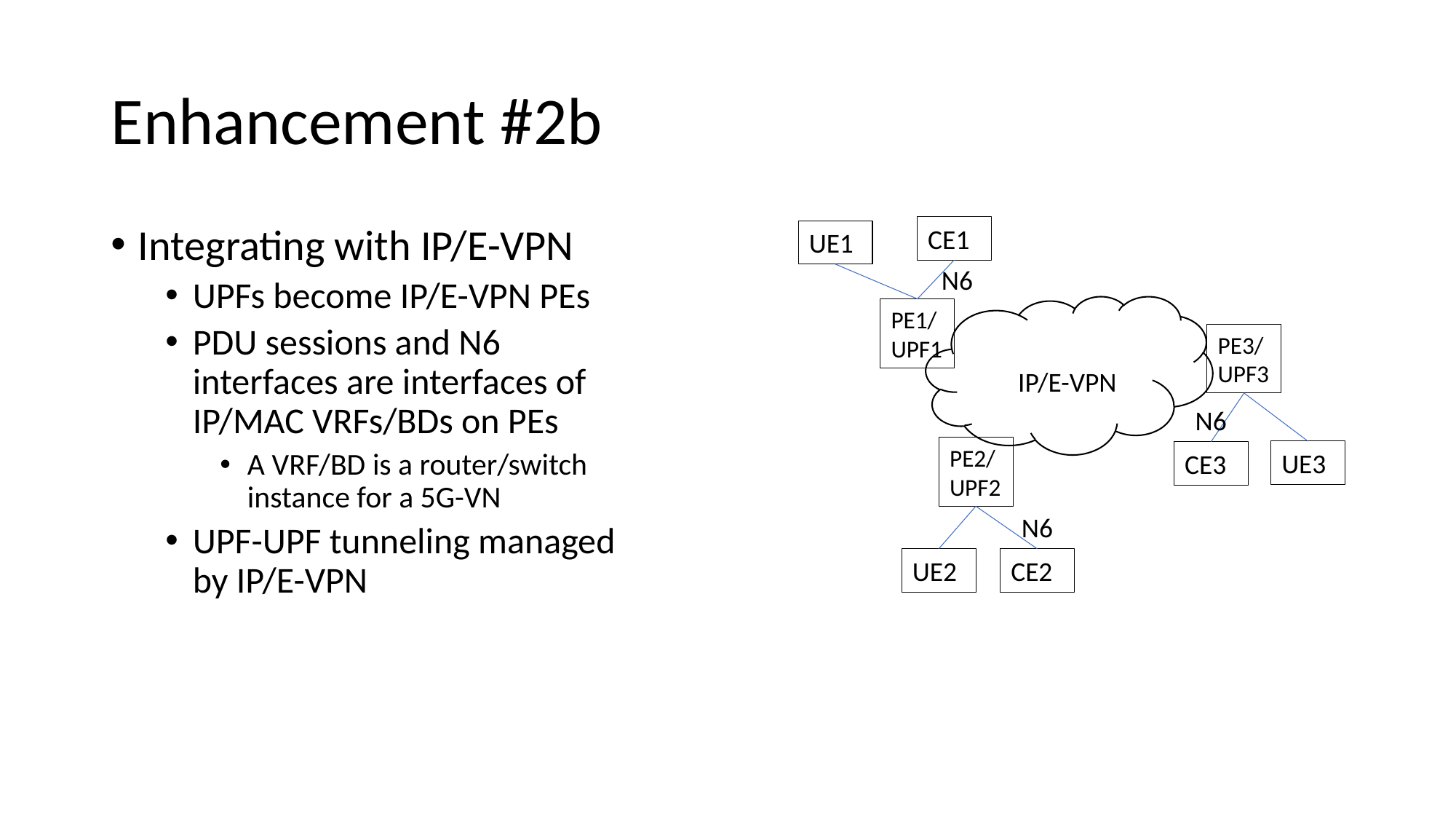

# Enhancement #2b
CE1
Integrating with IP/E-VPN
UPFs become IP/E-VPN PEs
PDU sessions and N6 interfaces are interfaces of IP/MAC VRFs/BDs on PEs
A VRF/BD is a router/switch instance for a 5G-VN
UPF-UPF tunneling managed by IP/E-VPN
UE1
N6

PE1/
UPF1
PE3/
UPF3
IP/E-VPN
N6
PE2/
UPF2
UE3
CE3
N6
UE2
CE2